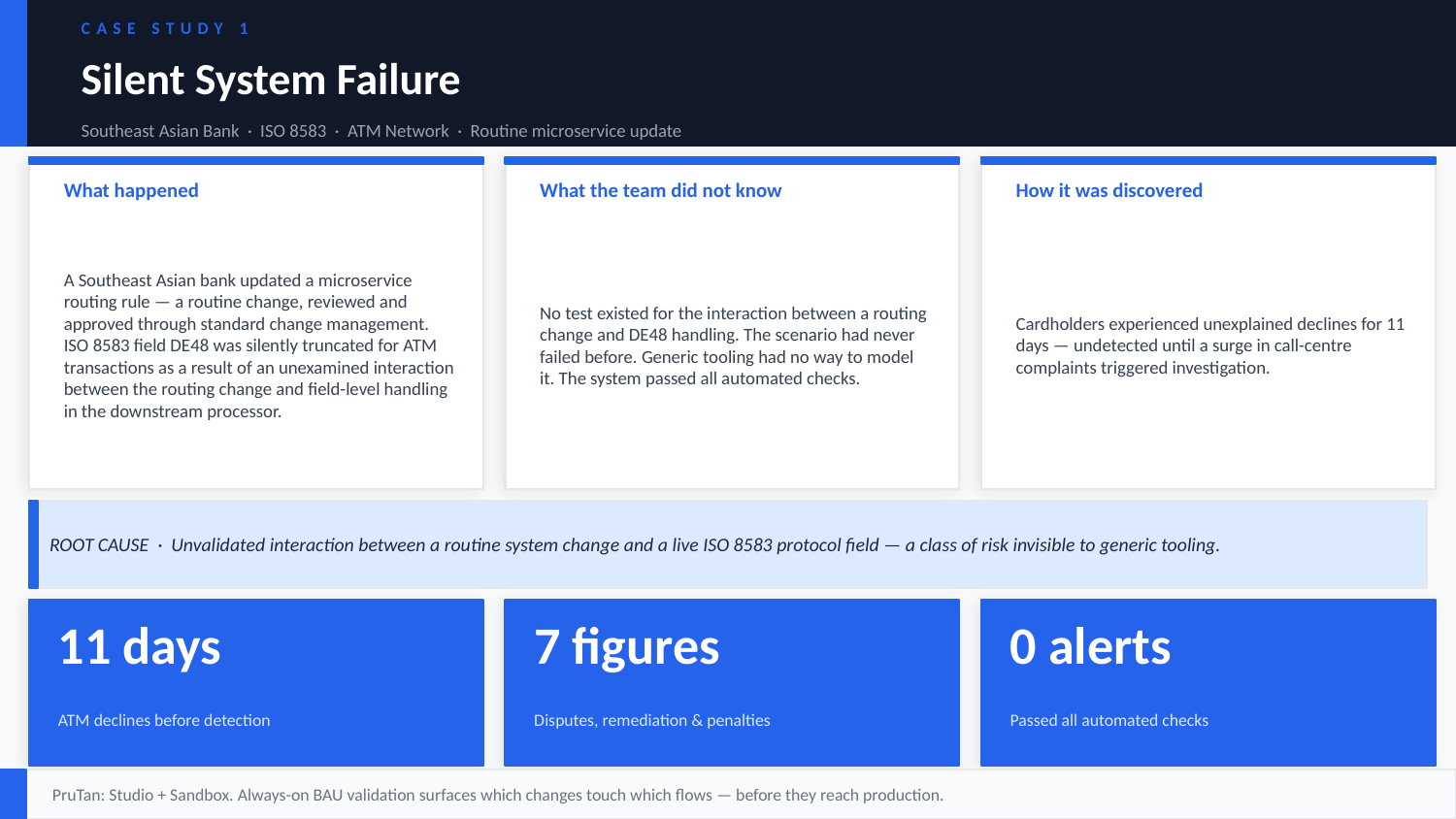

CASE STUDY 1
Silent System Failure
Southeast Asian Bank  ·  ISO 8583  ·  ATM Network  ·  Routine microservice update

What happened
What the team did not know
How it was discovered
A Southeast Asian bank updated a microservice routing rule — a routine change, reviewed and approved through standard change management. ISO 8583 field DE48 was silently truncated for ATM transactions as a result of an unexamined interaction between the routing change and field-level handling in the downstream processor.
No test existed for the interaction between a routing change and DE48 handling. The scenario had never failed before. Generic tooling had no way to model it. The system passed all automated checks.
Cardholders experienced unexplained declines for 11 days — undetected until a surge in call-centre complaints triggered investigation.

ROOT CAUSE  ·  Unvalidated interaction between a routine system change and a live ISO 8583 protocol field — a class of risk invisible to generic tooling.

11 days
7 figures
0 alerts
ATM declines before detection
Disputes, remediation & penalties
Passed all automated checks

PruTan: Studio + Sandbox. Always-on BAU validation surfaces which changes touch which flows — before they reach production.